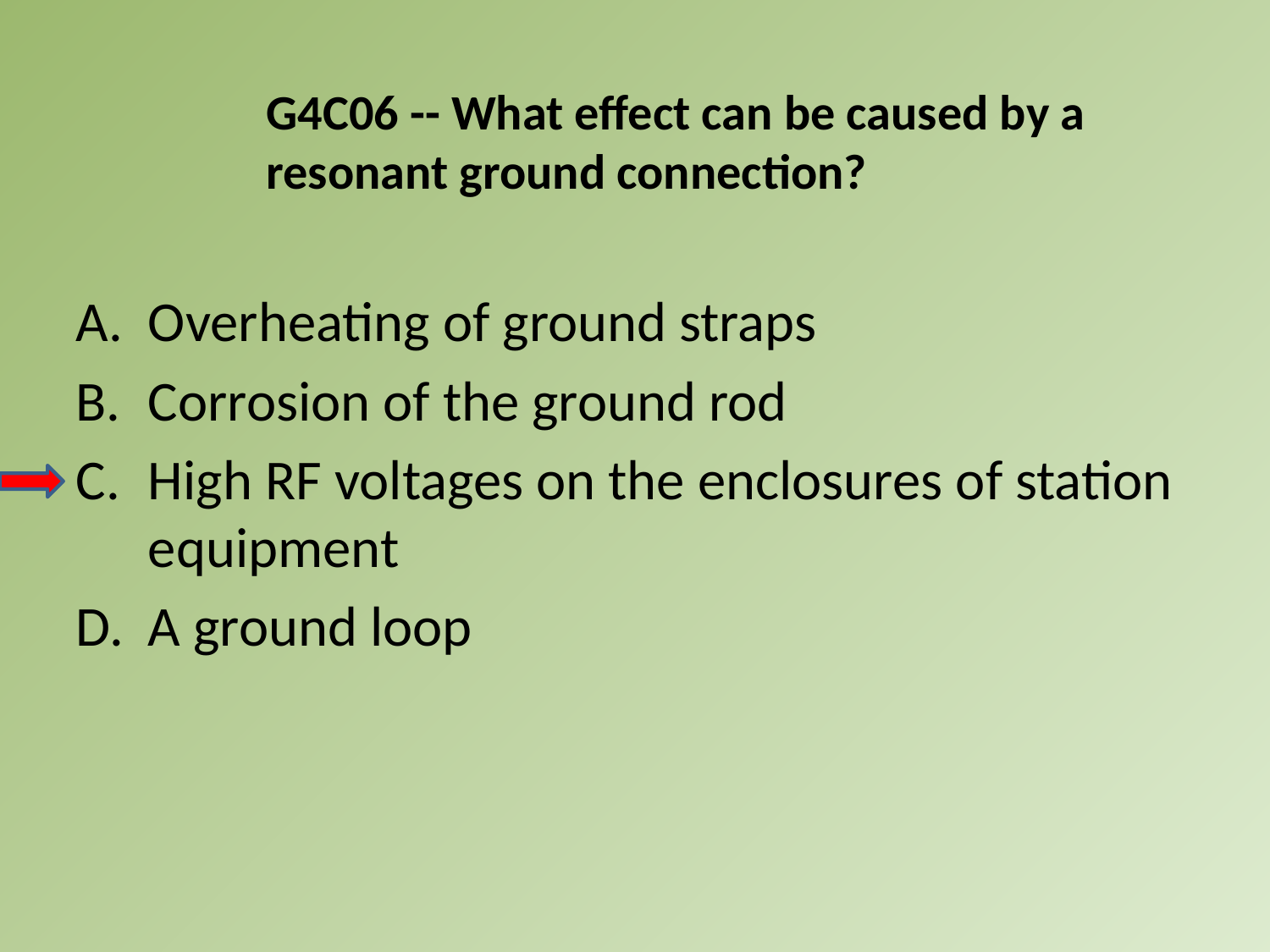

G4C06 -- What effect can be caused by a resonant ground connection?
A.	Overheating of ground straps
B.	Corrosion of the ground rod
C.	High RF voltages on the enclosures of station equipment
D.	A ground loop